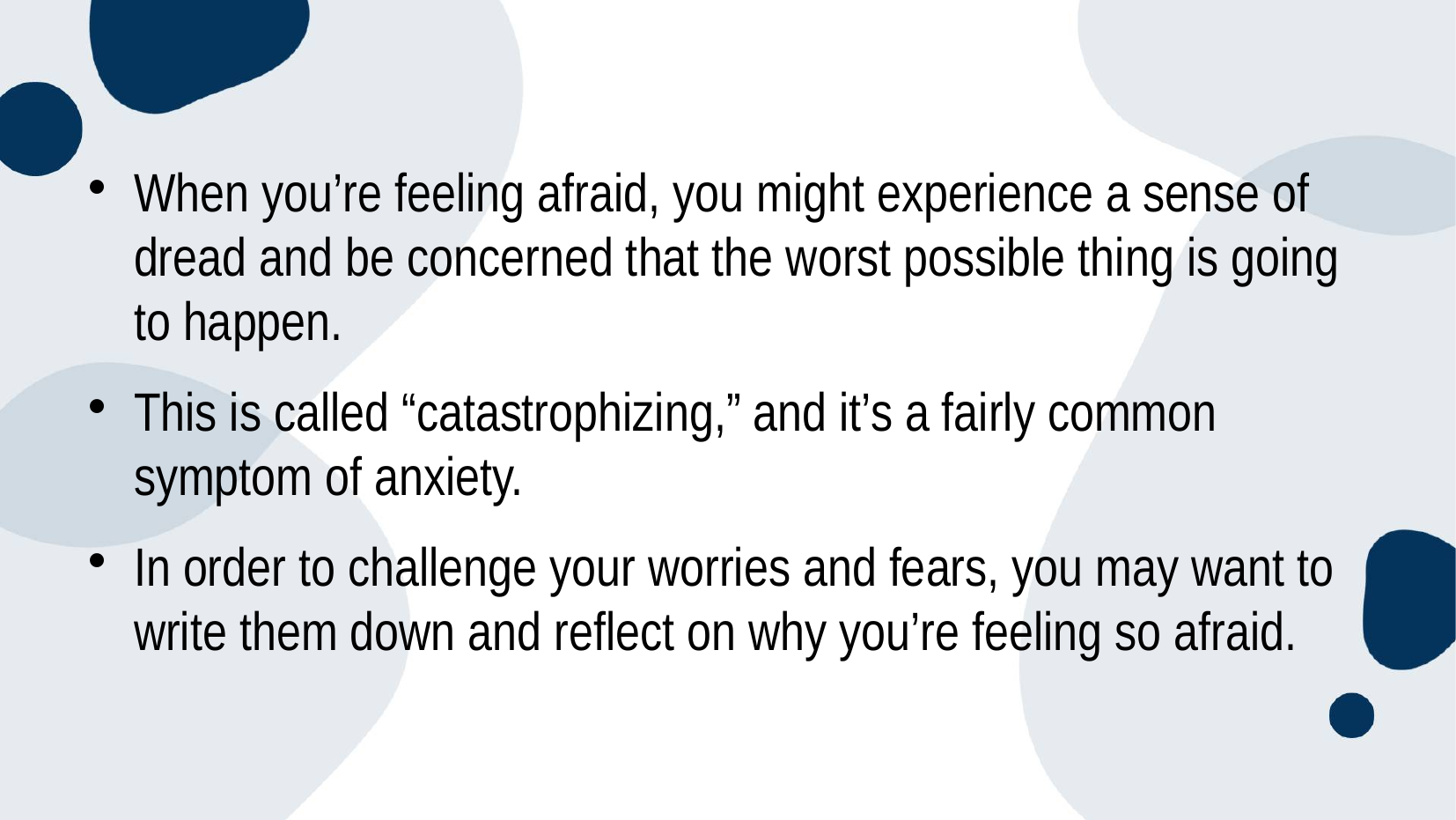

#
When you’re feeling afraid, you might experience a sense of dread and be concerned that the worst possible thing is going to happen.
This is called “catastrophizing,” and it’s a fairly common symptom of anxiety.
In order to challenge your worries and fears, you may want to write them down and reflect on why you’re feeling so afraid.